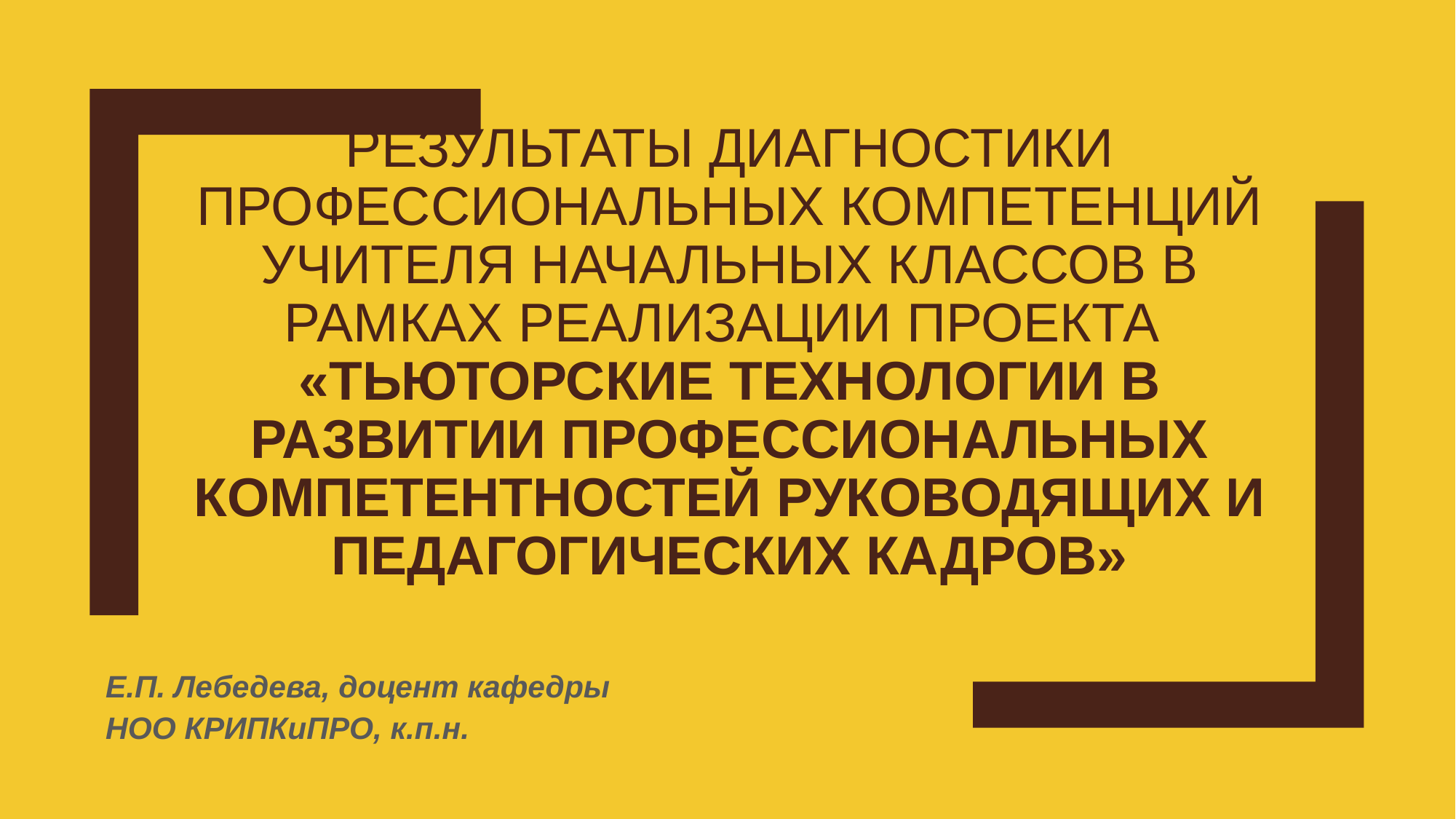

# Результаты диагностики профессиональных компетенций учителя начальных классов в рамках реализации проекта «Тьюторские технологии в развитии профессиональных компетентностей руководящих и педагогических кадров»
Е.П. Лебедева, доцент кафедры НОО КРИПКиПРО, к.п.н.